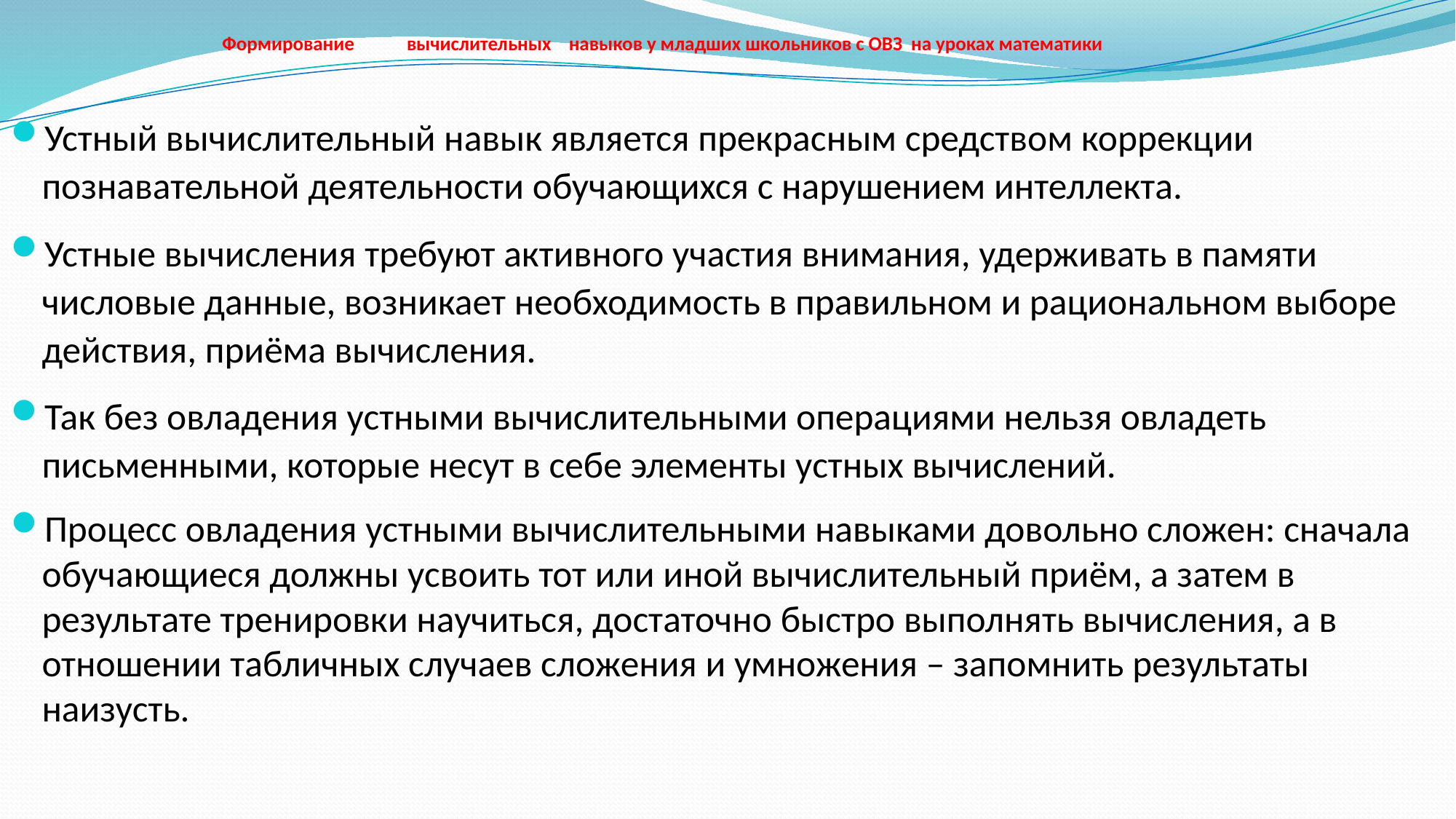

# Формирование            вычислительных    навыков у младших школьников с ОВЗ  на уроках математики
Устный вычислительный навык является прекрасным средством коррекции познавательной деятельности обучающихся с нарушением интеллекта.
Устные вычисления требуют активного участия внимания, удерживать в памяти числовые данные, возникает необходимость в правильном и рациональном выборе действия, приёма вычисления.
Так без овладения устными вычислительными операциями нельзя овладеть письменными, которые несут в себе элементы устных вычислений.
Процесс овладения устными вычислительными навыками довольно сложен: сначала обучающиеся должны усвоить тот или иной вычислительный приём, а затем в результате тренировки научиться, достаточно быстро выполнять вычисления, а в отношении табличных случаев сложения и умножения – запомнить результаты наизусть.